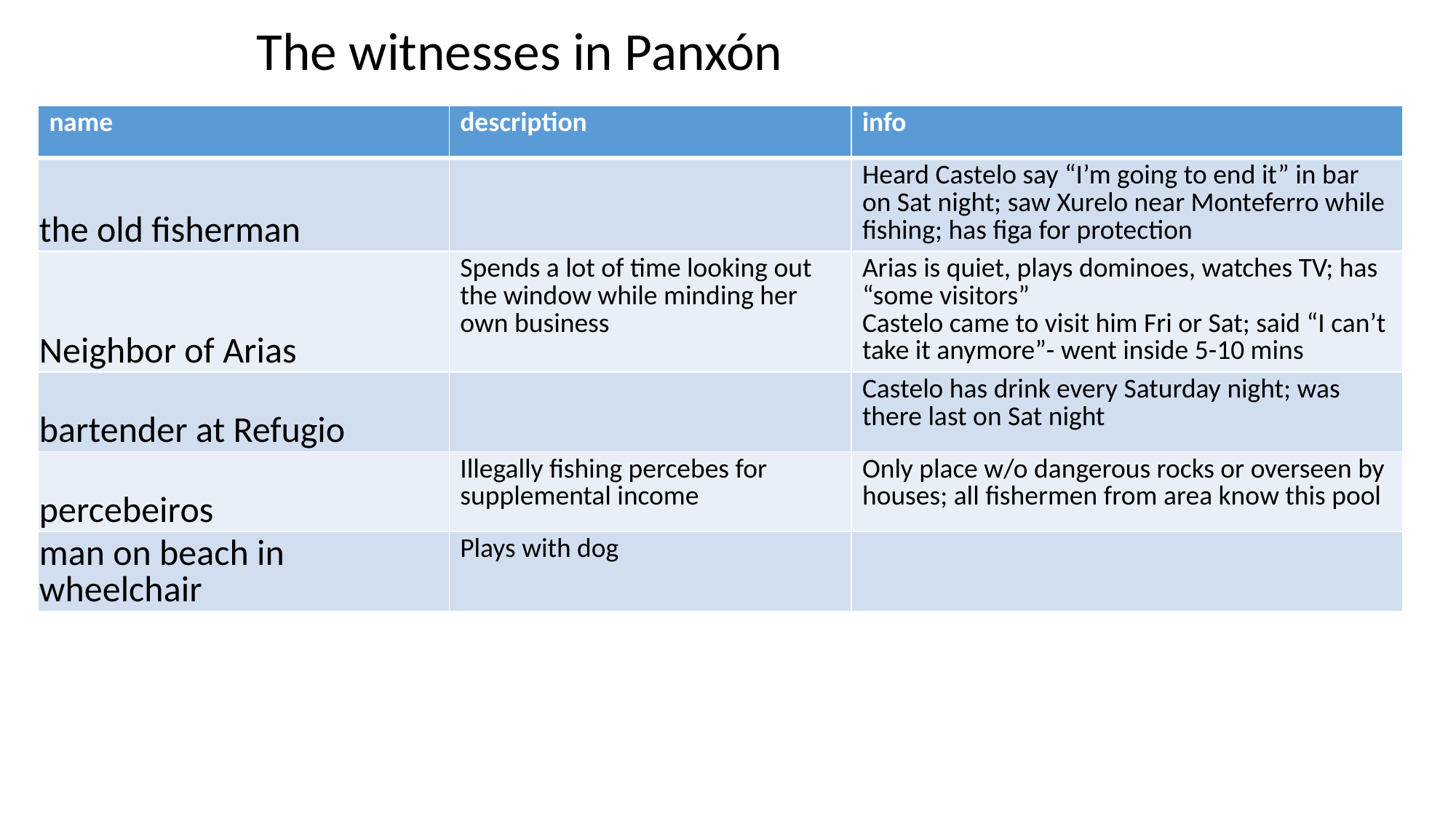

# The witnesses in Panxón
| name | description | info |
| --- | --- | --- |
| the old fisherman |  | Heard Castelo say “I’m going to end it” in bar on Sat night; saw Xurelo near Monteferro while fishing; has figa for protection |
| Neighbor of Arias | Spends a lot of time looking out the window while minding her own business | Arias is quiet, plays dominoes, watches TV; has “some visitors” Castelo came to visit him Fri or Sat; said “I can’t take it anymore”- went inside 5-10 mins |
| bartender at Refugio |  | Castelo has drink every Saturday night; was there last on Sat night |
| percebeiros | Illegally fishing percebes for supplemental income | Only place w/o dangerous rocks or overseen by houses; all fishermen from area know this pool |
| man on beach in wheelchair | Plays with dog |  |